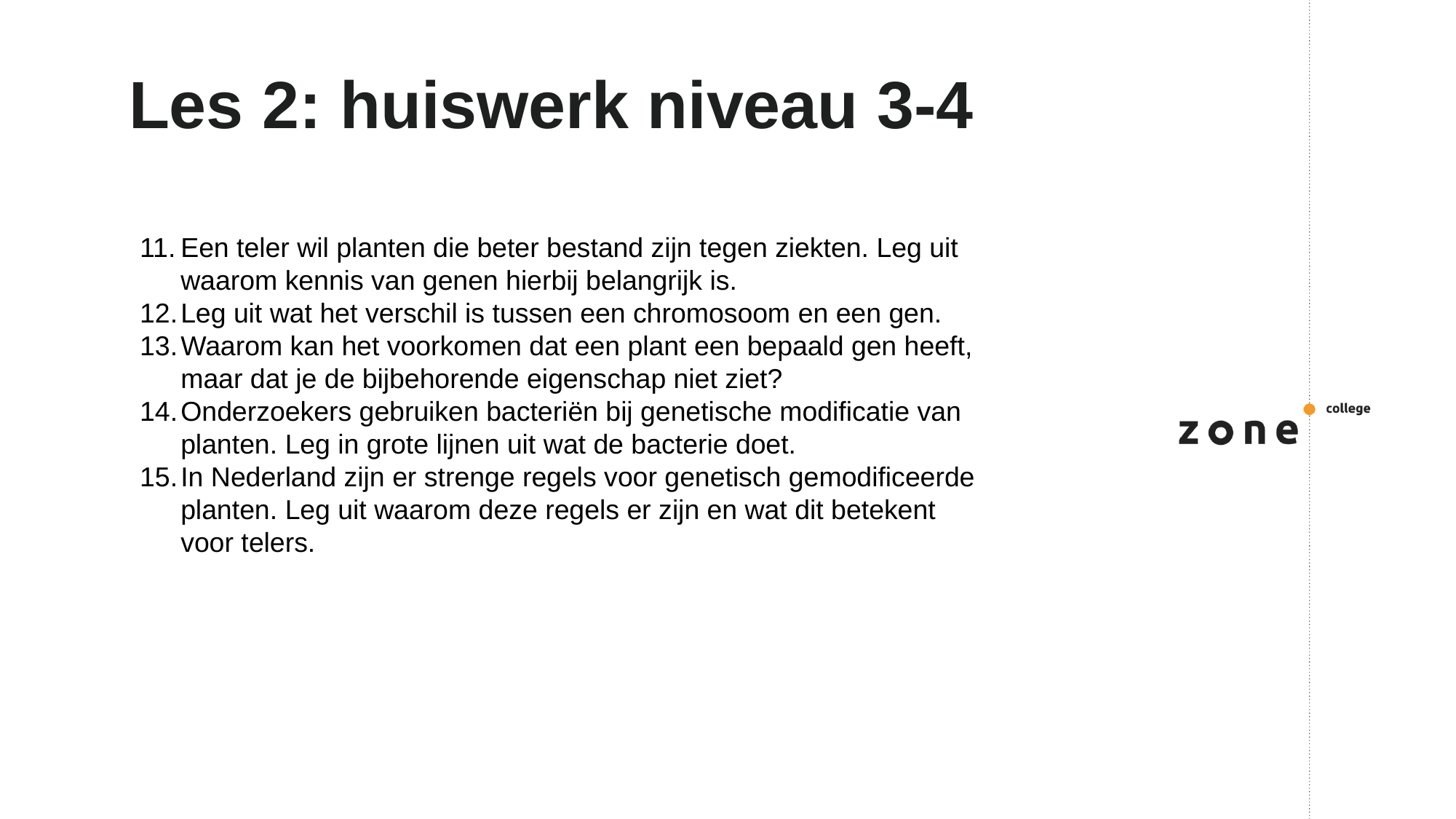

# Les 2: huiswerk niveau 3-4
Een teler wil planten die beter bestand zijn tegen ziekten. Leg uit waarom kennis van genen hierbij belangrijk is.
Leg uit wat het verschil is tussen een chromosoom en een gen.
Waarom kan het voorkomen dat een plant een bepaald gen heeft, maar dat je de bijbehorende eigenschap niet ziet?
Onderzoekers gebruiken bacteriën bij genetische modificatie van planten. Leg in grote lijnen uit wat de bacterie doet.
In Nederland zijn er strenge regels voor genetisch gemodificeerde planten. Leg uit waarom deze regels er zijn en wat dit betekent voor telers.